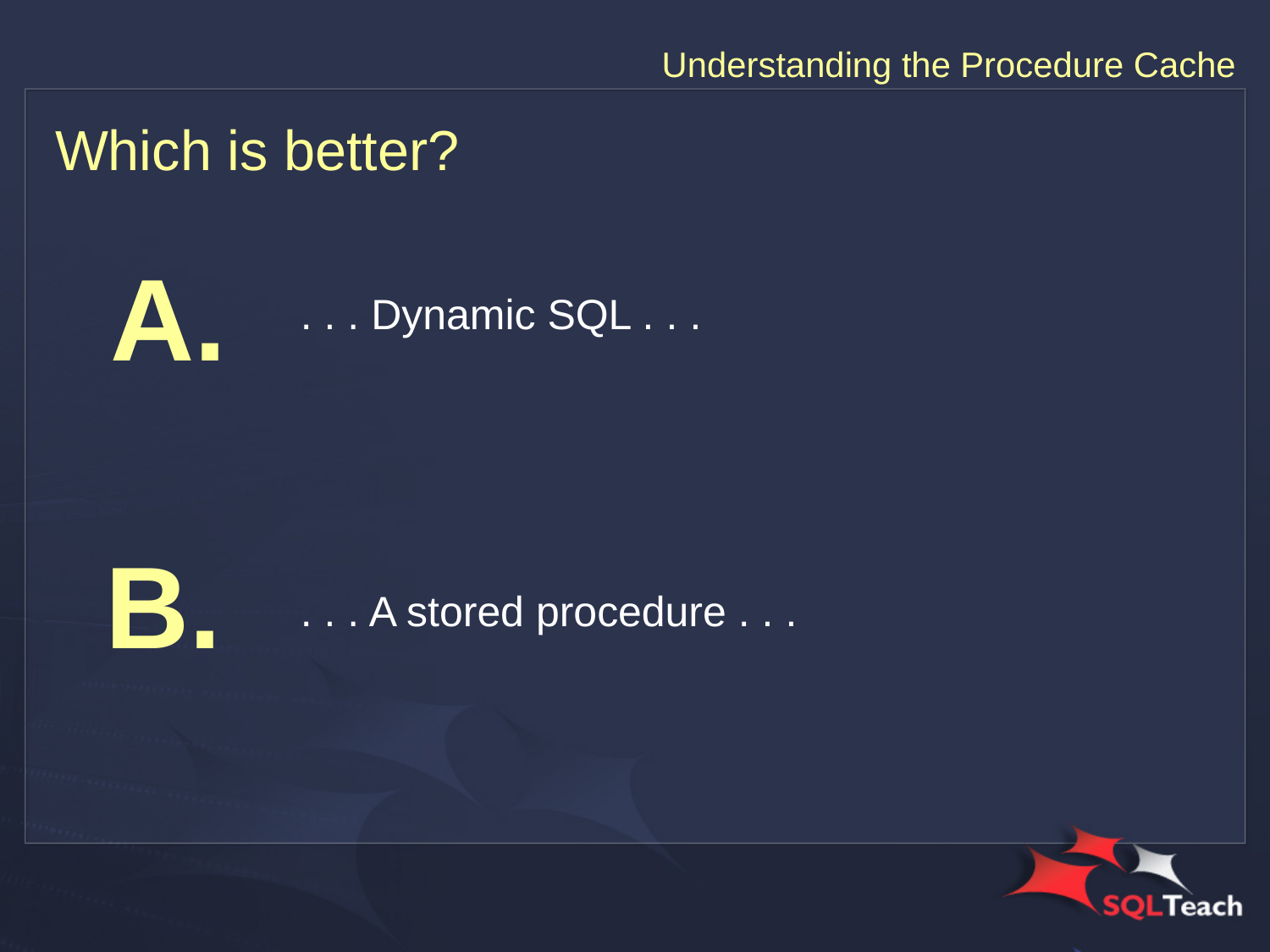

# Which is better?

. . . Dynamic SQL . . .

. . . A stored procedure . . .
A.
B.